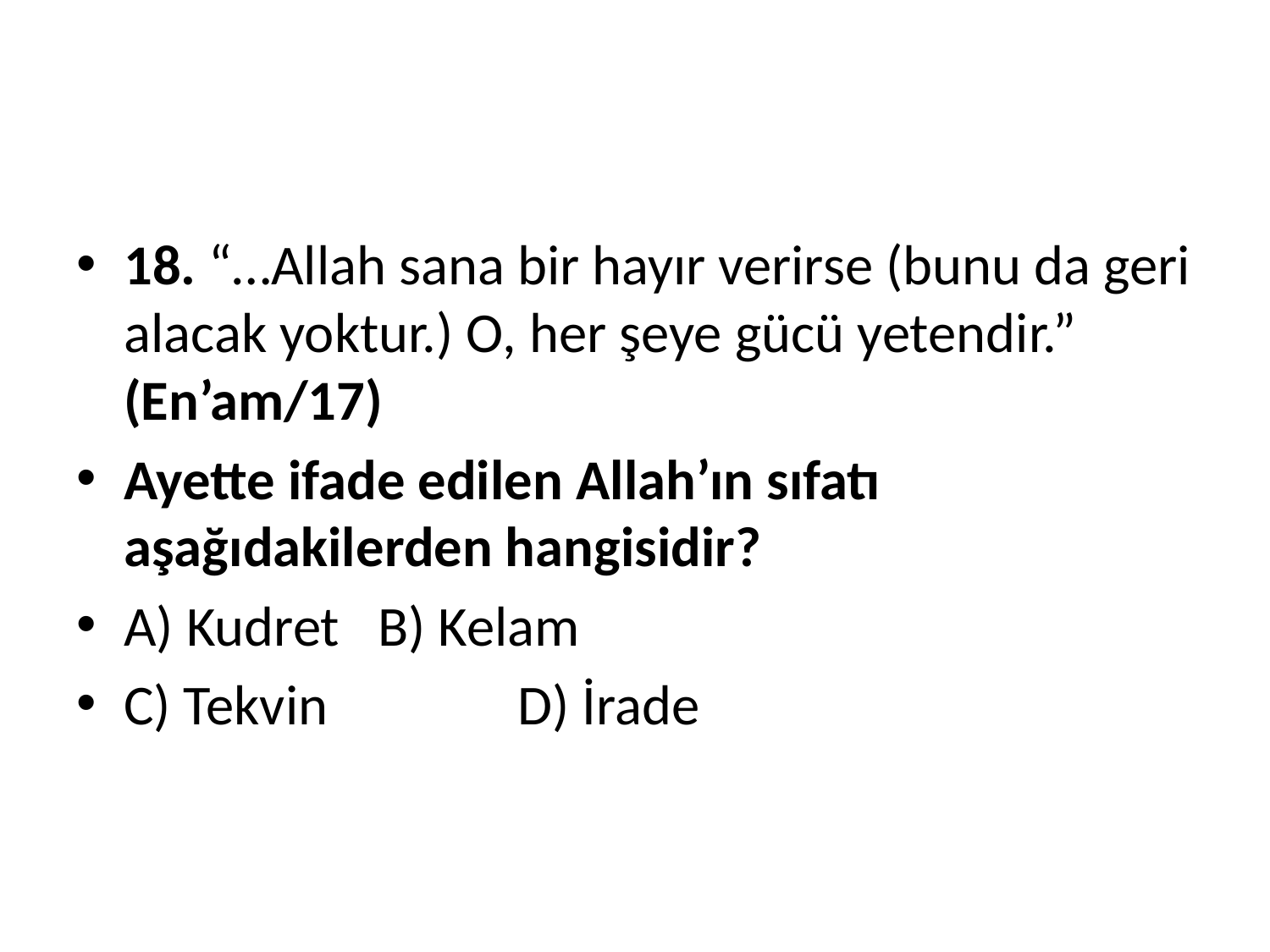

#
18. “…Allah sana bir hayır verirse (bunu da geri alacak yoktur.) O, her şeye gücü yetendir.” (En’am/17)
Ayette ifade edilen Allah’ın sıfatı aşağıdakilerden hangisidir?
A) Kudret	B) Kelam
C) Tekvin	           D) İrade